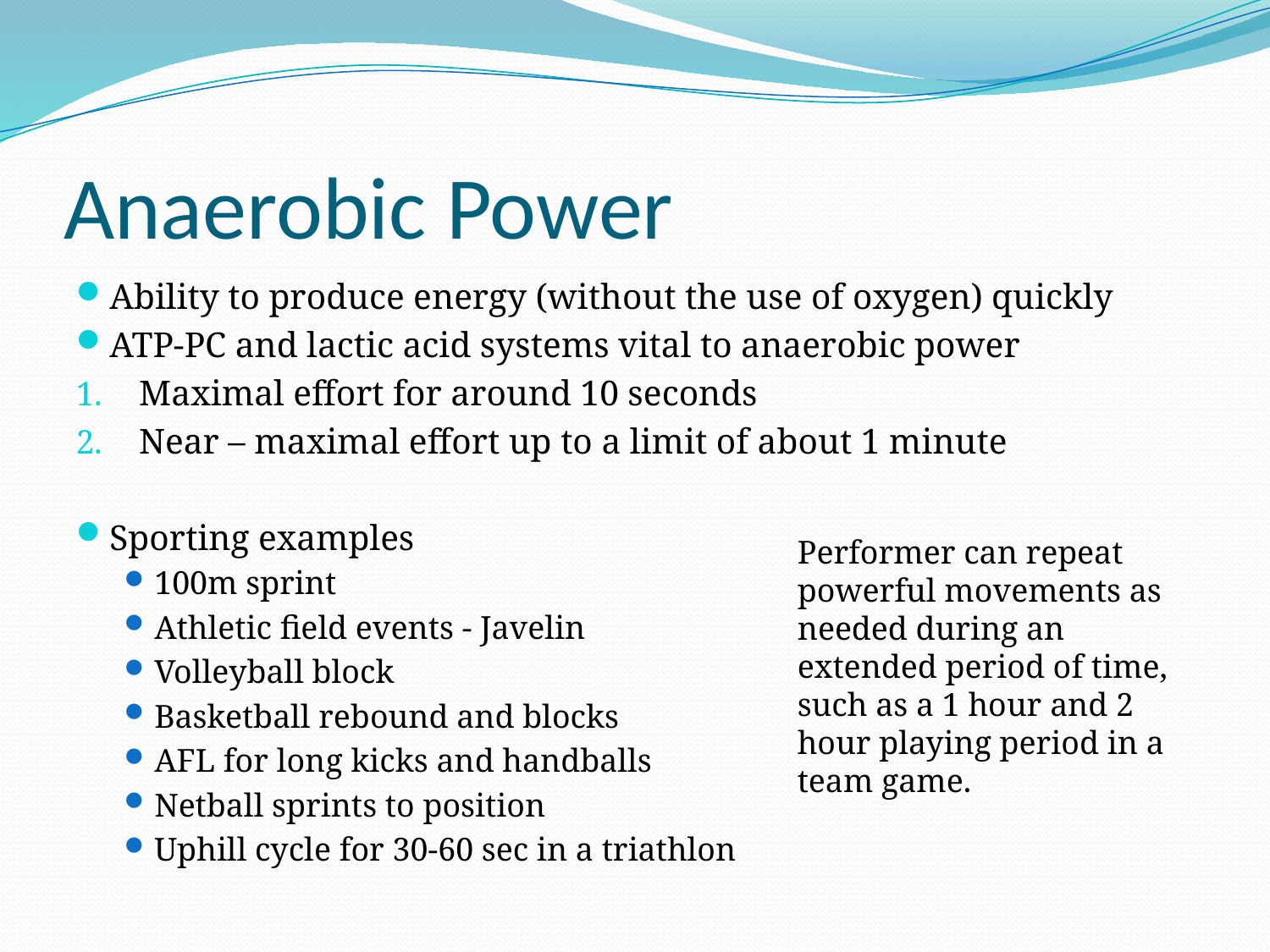

# Anaerobic Power
Ability to produce energy (without the use of oxygen) quickly
ATP-PC and lactic acid systems vital to anaerobic power
Maximal effort for around 10 seconds
Near – maximal effort up to a limit of about 1 minute

Sporting examples
100m sprint
Athletic field events - Javelin
Volleyball block
Basketball rebound and blocks
AFL for long kicks and handballs
Netball sprints to position
Uphill cycle for 30-60 sec in a triathlon
Performer can repeat powerful movements as needed during an extended period of time, such as a 1 hour and 2 hour playing period in a team game.